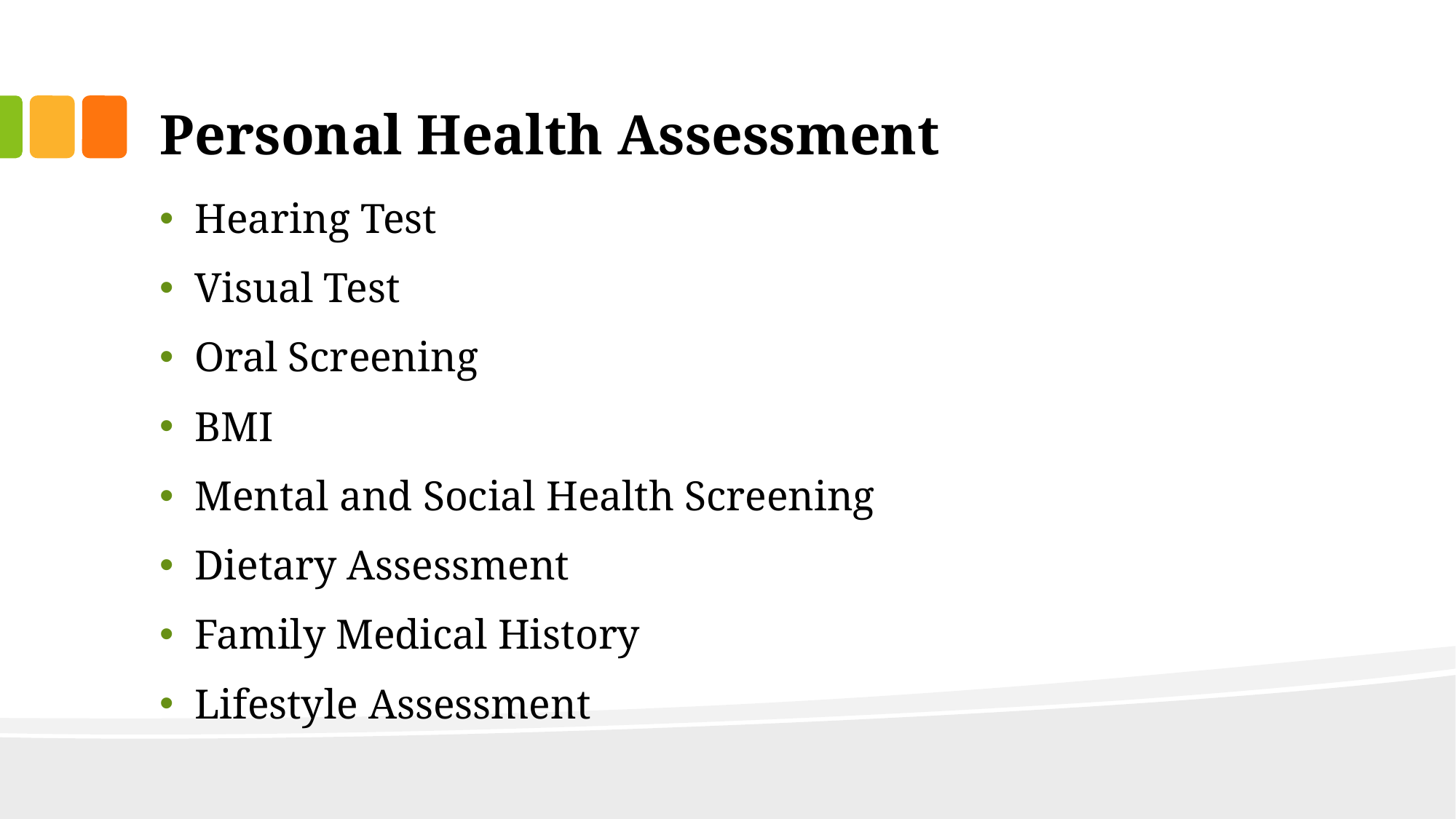

# Personal Health Assessment
Hearing Test
Visual Test
Oral Screening
BMI
Mental and Social Health Screening
Dietary Assessment
Family Medical History
Lifestyle Assessment